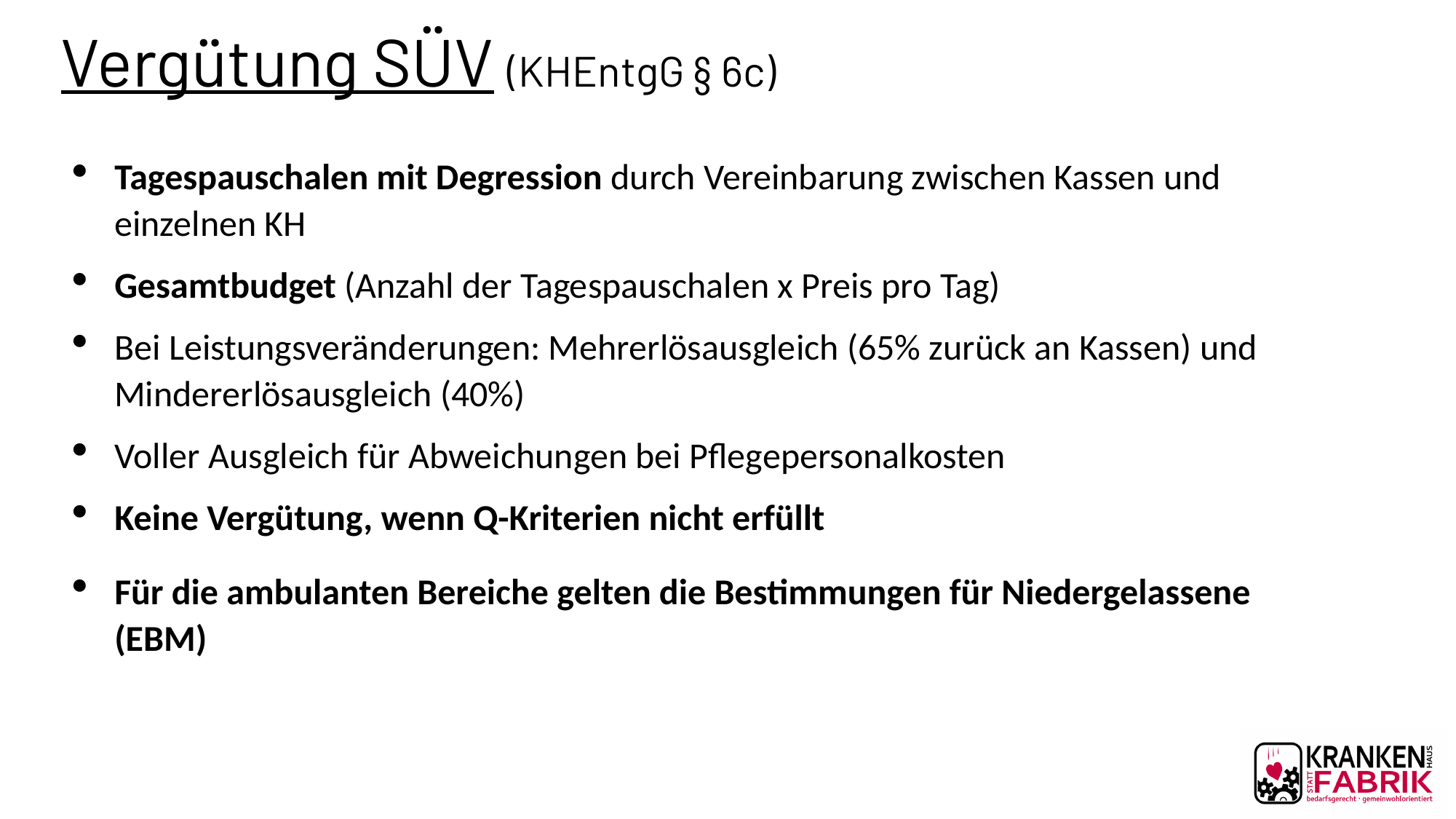

# Vergütung SÜV (KHEntgG § 6c)
Tagespauschalen mit Degression durch Vereinbarung zwischen Kassen und einzelnen KH
Gesamtbudget (Anzahl der Tagespauschalen x Preis pro Tag)
Bei Leistungsveränderungen: Mehrerlösausgleich (65% zurück an Kassen) und Mindererlösausgleich (40%)
Voller Ausgleich für Abweichungen bei Pflegepersonalkosten
Keine Vergütung, wenn Q-Kriterien nicht erfüllt
Für die ambulanten Bereiche gelten die Bestimmungen für Niedergelassene (EBM)